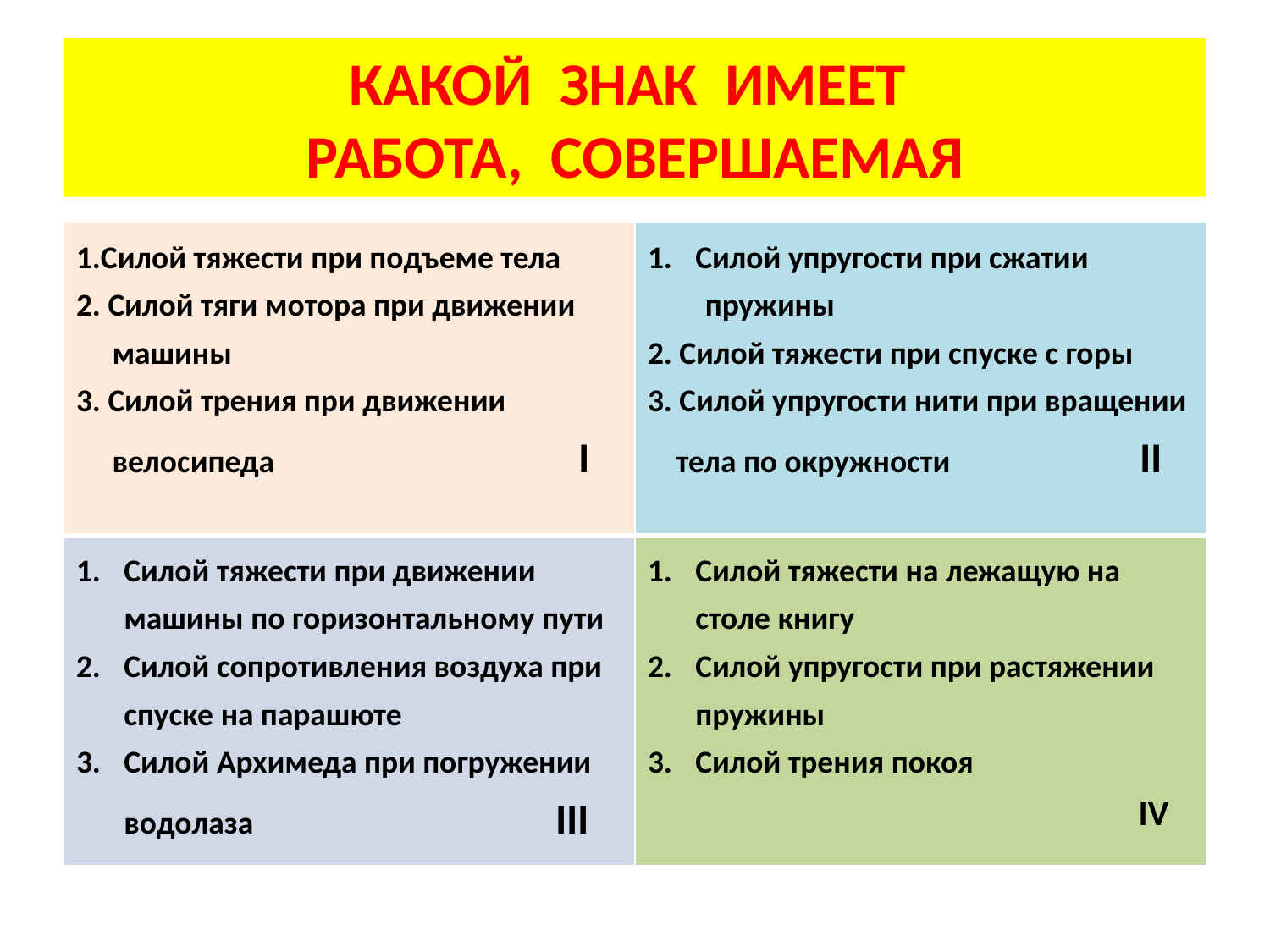

# КАКОЙ  ЗНАК  ИМЕЕТ РАБОТА,  СОВЕРШАЕМАЯ
| 1.Силой тяжести при подъеме тела 2. Силой тяги мотора при движении машины 3. Силой трения при движении велосипеда I | Силой упругости при сжатии пружины 2. Силой тяжести при спуске с горы 3. Силой упругости нити при вращении тела по окружности II |
| --- | --- |
| Силой тяжести при движении машины по горизонтальному пути Силой сопротивления воздуха при спуске на парашюте Силой Архимеда при погружении водолаза III | Силой тяжести на лежащую на столе книгу Силой упругости при растяжении пружины Силой трения покоя IV |